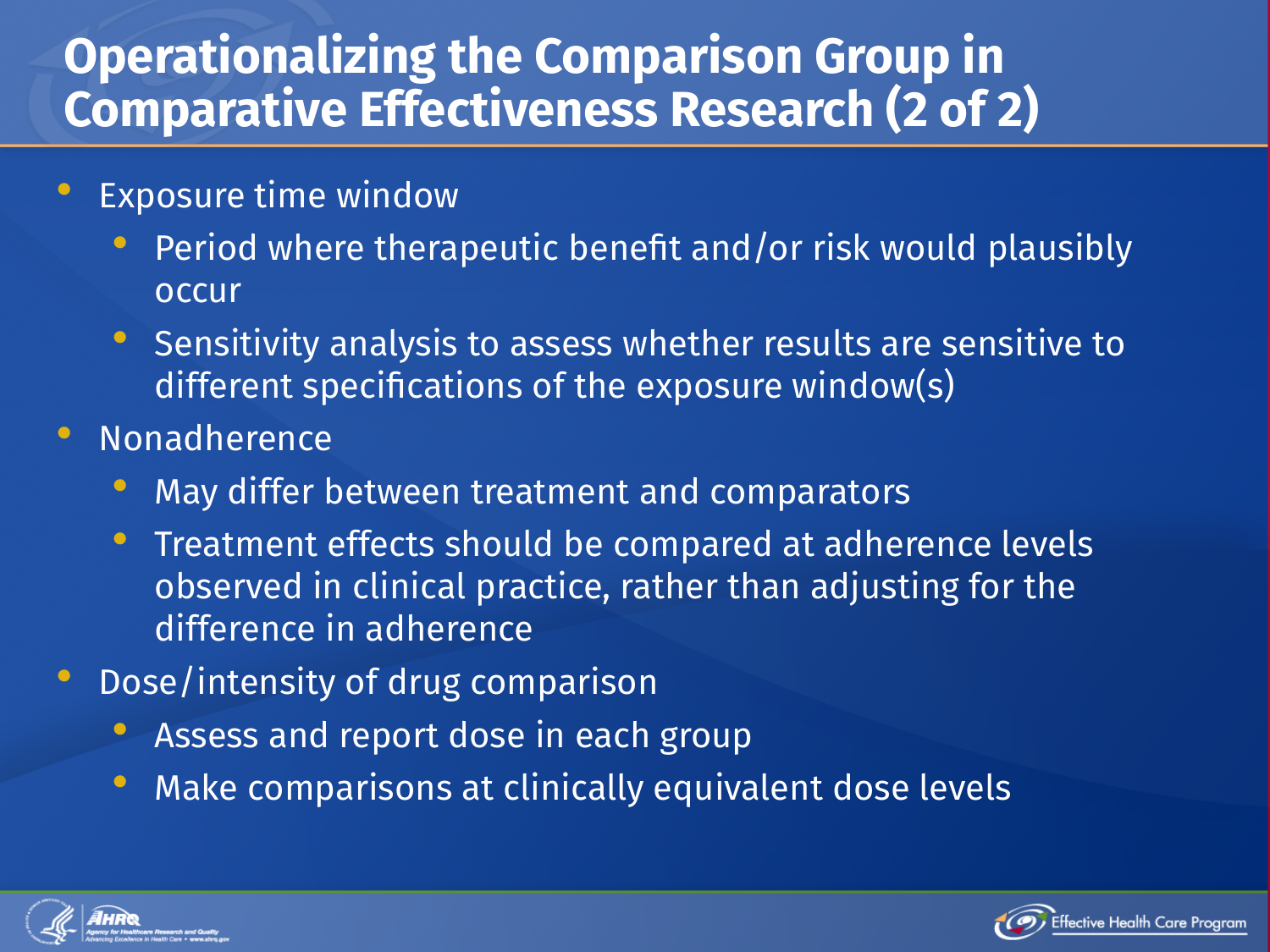

# Operationalizing the Comparison Group in Comparative Effectiveness Research (2 of 2)
Exposure time window
Period where therapeutic benefit and/or risk would plausibly occur
Sensitivity analysis to assess whether results are sensitive to different specifications of the exposure window(s)
Nonadherence
May differ between treatment and comparators
Treatment effects should be compared at adherence levels observed in clinical practice, rather than adjusting for the difference in adherence
Dose/intensity of drug comparison
Assess and report dose in each group
Make comparisons at clinically equivalent dose levels